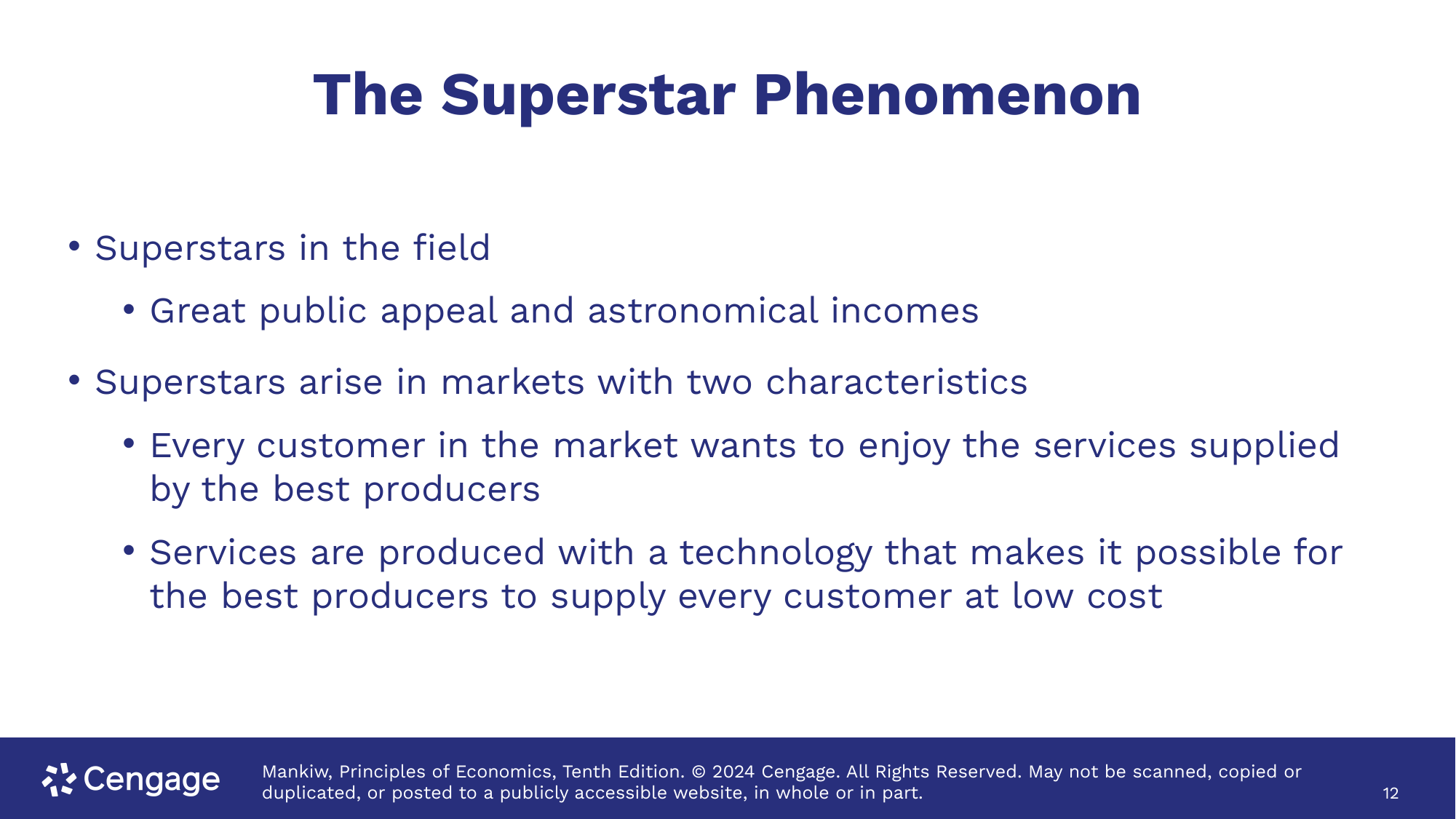

# The Superstar Phenomenon
Superstars in the field
Great public appeal and astronomical incomes
Superstars arise in markets with two characteristics
Every customer in the market wants to enjoy the services supplied by the best producers
Services are produced with a technology that makes it possible for the best producers to supply every customer at low cost